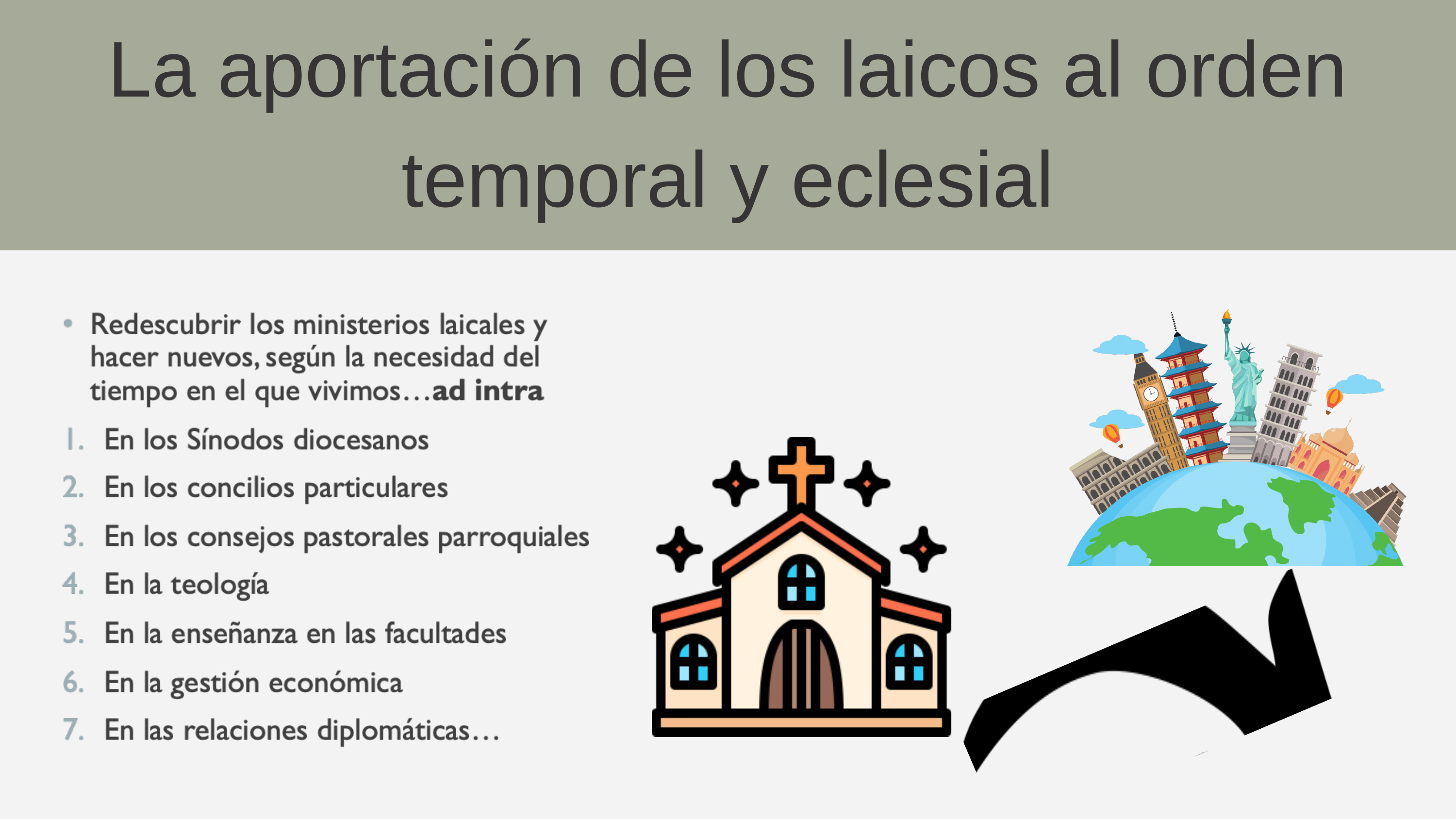

La aportación de los laicos al orden temporal y eclesial